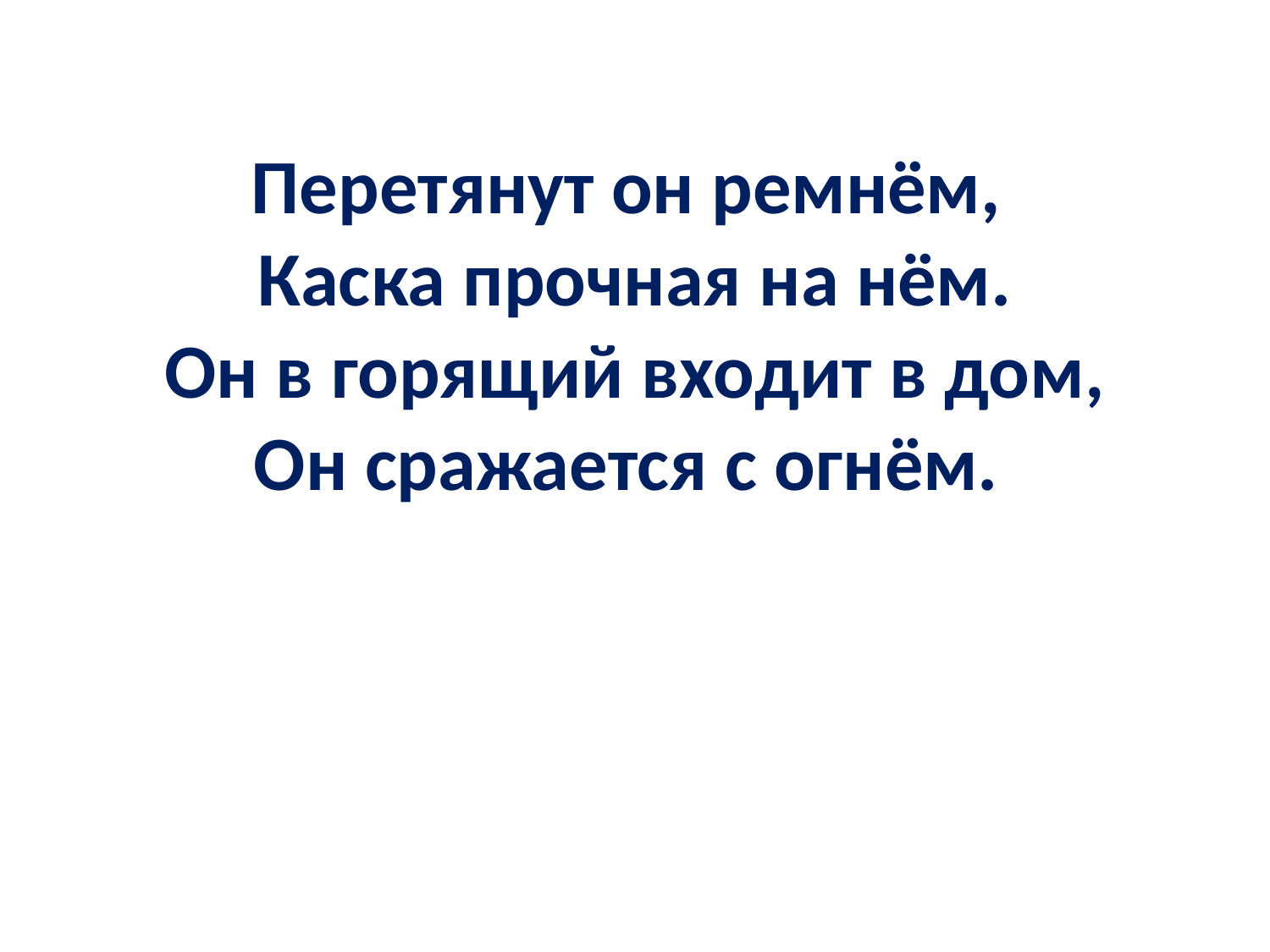

# Перетянут он ремнём, Каска прочная на нём. Он в горящий входит в дом, Он сражается с огнём.